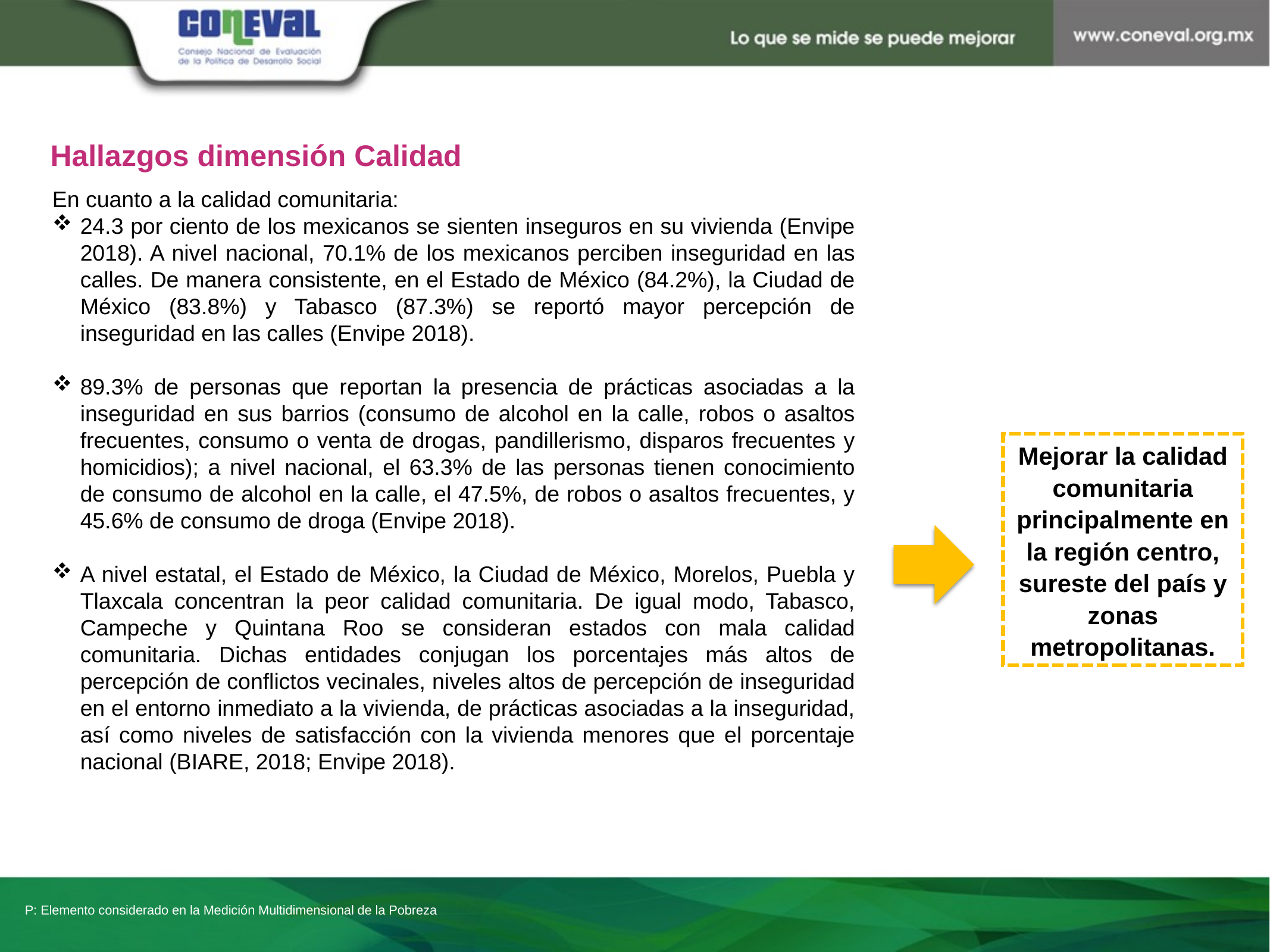

Hallazgos dimensión Calidad
En cuanto a la calidad comunitaria:
24.3 por ciento de los mexicanos se sienten inseguros en su vivienda (Envipe 2018). A nivel nacional, 70.1% de los mexicanos perciben inseguridad en las calles. De manera consistente, en el Estado de México (84.2%), la Ciudad de México (83.8%) y Tabasco (87.3%) se reportó mayor percepción de inseguridad en las calles (Envipe 2018).

89.3% de personas que reportan la presencia de prácticas asociadas a la inseguridad en sus barrios (consumo de alcohol en la calle, robos o asaltos frecuentes, consumo o venta de drogas, pandillerismo, disparos frecuentes y homicidios); a nivel nacional, el 63.3% de las personas tienen conocimiento de consumo de alcohol en la calle, el 47.5%, de robos o asaltos frecuentes, y 45.6% de consumo de droga (Envipe 2018).

A nivel estatal, el Estado de México, la Ciudad de México, Morelos, Puebla y Tlaxcala concentran la peor calidad comunitaria. De igual modo, Tabasco, Campeche y Quintana Roo se consideran estados con mala calidad comunitaria. Dichas entidades conjugan los porcentajes más altos de percepción de conflictos vecinales, niveles altos de percepción de inseguridad en el entorno inmediato a la vivienda, de prácticas asociadas a la inseguridad, así como niveles de satisfacción con la vivienda menores que el porcentaje nacional (BIARE, 2018; Envipe 2018).
Mejorar la calidad comunitaria principalmente en la región centro, sureste del país y zonas metropolitanas.

P: Elemento considerado en la Medición Multidimensional de la Pobreza